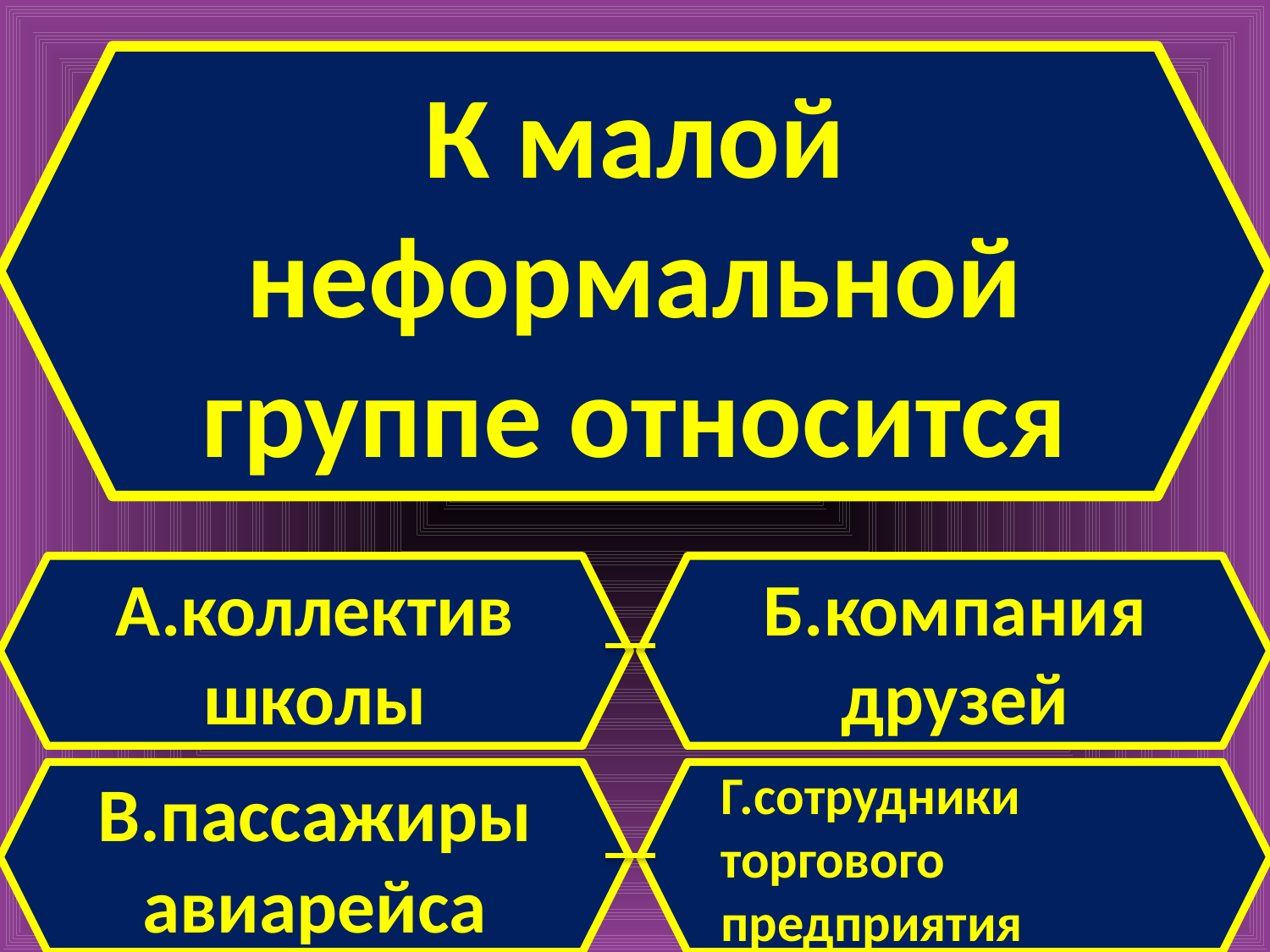

К малой неформальной группе относится
А.коллектив школы
Б.компания друзей
В.пассажиры авиарейса
Г.сотрудники торгового предприятия